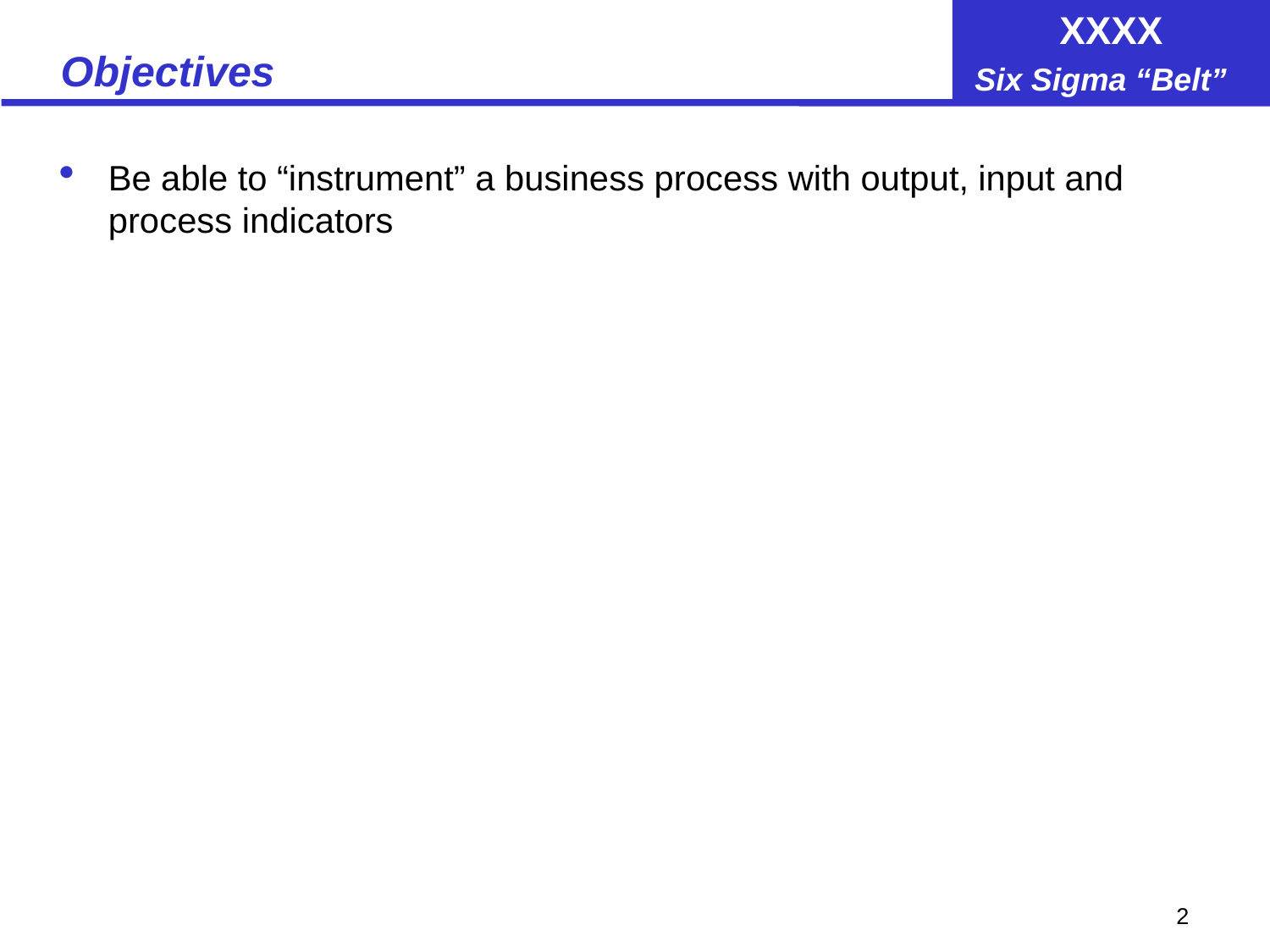

# Objectives
Be able to “instrument” a business process with output, input and process indicators